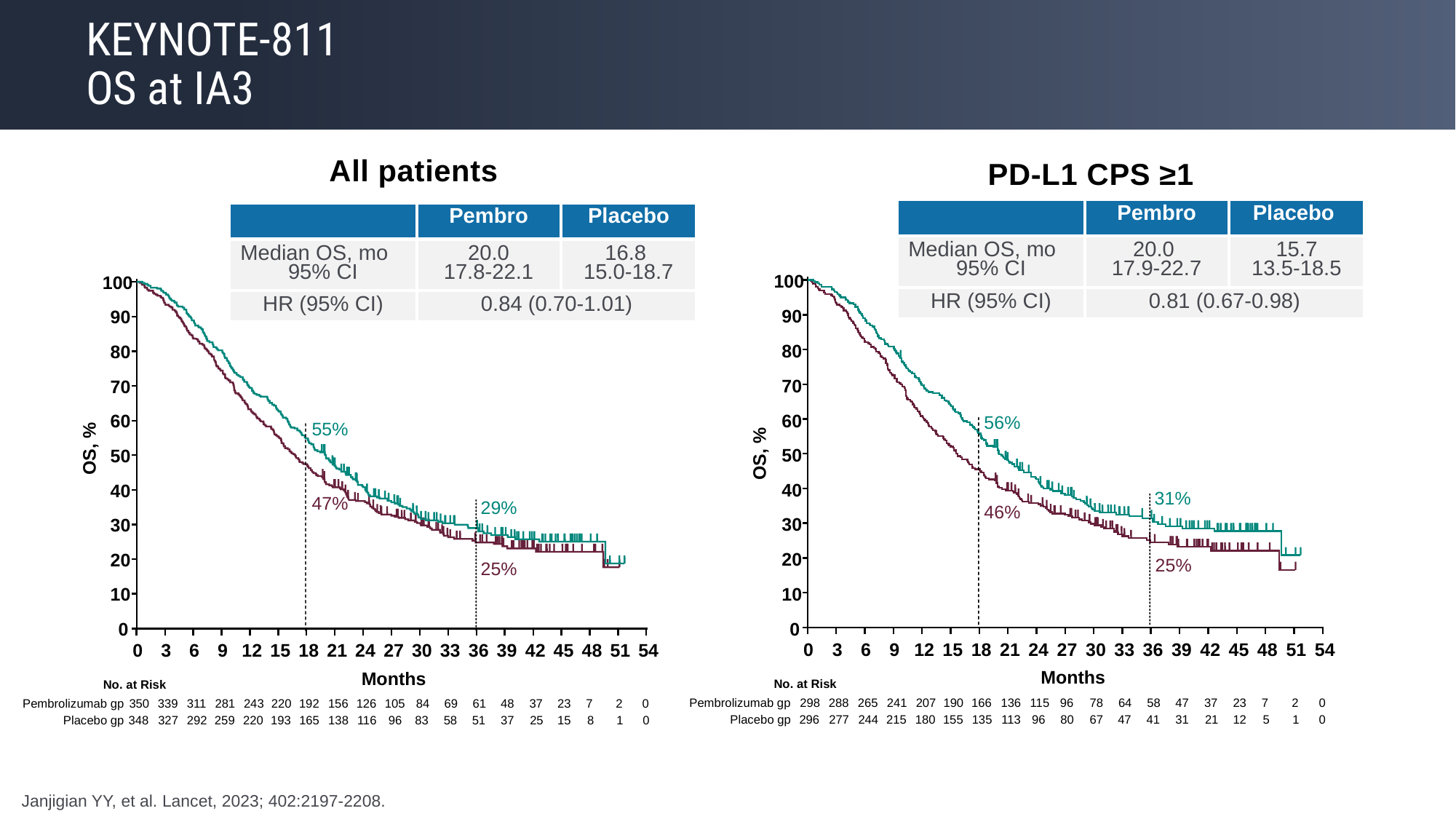

# KEYNOTE-811 OS at IA3
All patients
PD-L1 CPS ≥1
|  | Pembro | Placebo |
| --- | --- | --- |
| Median OS, mo 95% CI | 20.0 17.9-22.7 | 15.7 13.5-18.5 |
| HR (95% CI) | 0.81 (0.67-0.98) |  |
|  | Pembro | Placebo |
| --- | --- | --- |
| Median OS, mo 95% CI | 20.0 17.8-22.1 | 16.8 15.0-18.7 |
| HR (95% CI) | 0.84 (0.70-1.01) |  |
100

90
80

70
60
56%

OS, %
50

40

31%

46%

30

20
25%

10
0

0
3
6
9
12
15
18
21
24
27
30
33
36
39
42
45
48
51
54
Months
No. at Risk
Pembrolizumab gp
136
115
58
23
0
298
288
265
241
207
190
166
96
78
64
47
37
7
2
Placebo gp
296
277
244
215
180
155
135
113
96
80
67
47
41
31
21
12
5
1
0
100

90
80
70
60
55%

OS, %

50

40

47%

29%

30

20

25%

10
0

0
3
6
9
12
15
18
21
24
27
30
33
36
39
42
45
48
51
54
Months
No. at Risk
Pembrolizumab gp
350
339
311
281
243
220
192
156
126
105
84
69
61
48
37
23
7
2
0
Placebo gp
348
327
292
259
220
193
165
138
116
96
83
58
51
37
25
15
8
1
0
Janjigian YY, et al. Lancet, 2023; 402:2197-2208.